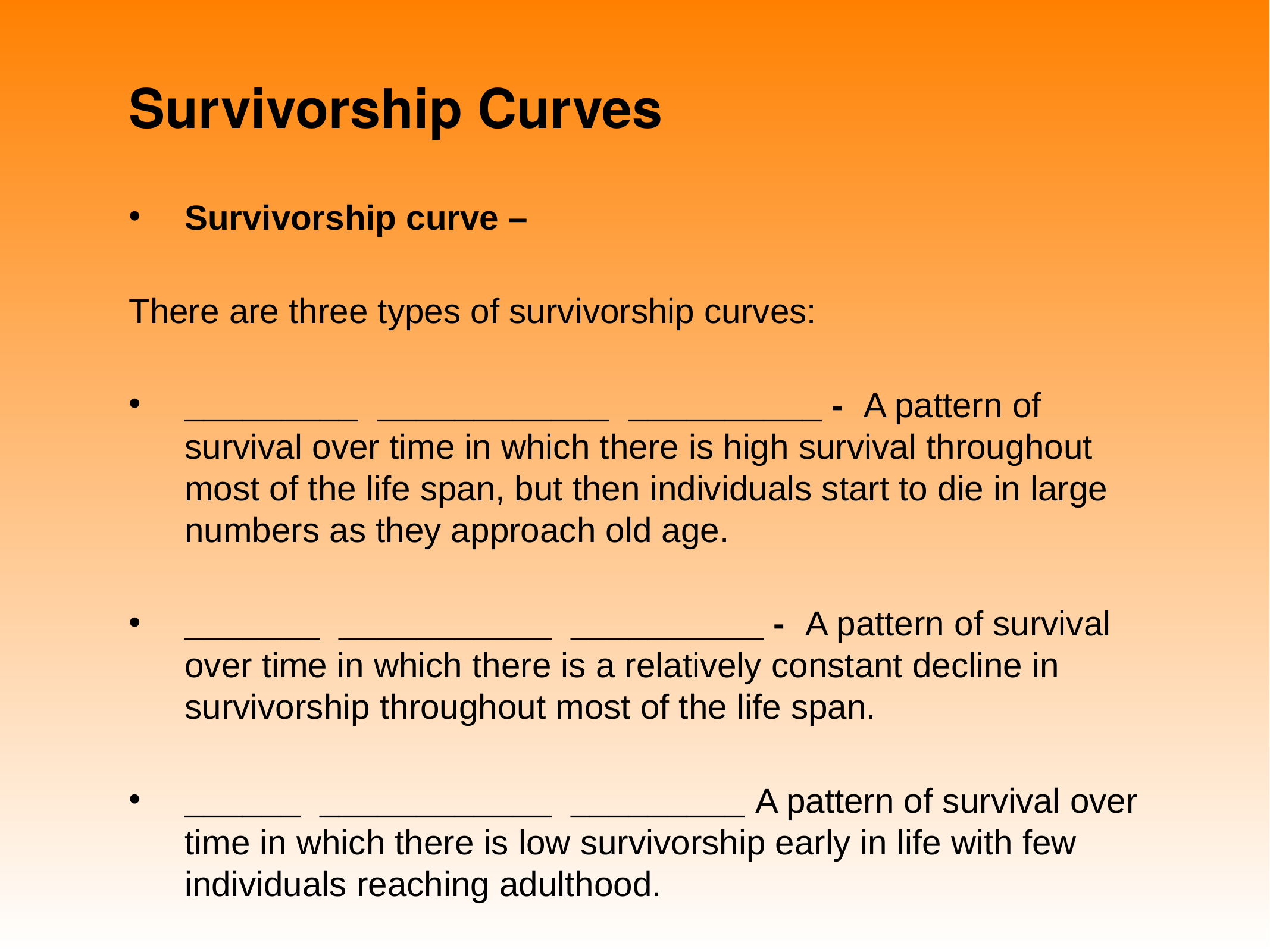

# Survivorship Curves
Survivorship curve –
There are three types of survivorship curves:
_________  ____________  __________ -  A pattern of survival over time in which there is high survival throughout most of the life span, but then individuals start to die in large numbers as they approach old age.
_______  ___________  __________ -  A pattern of survival over time in which there is a relatively constant decline in survivorship throughout most of the life span.
______  ____________  _________ A pattern of survival over time in which there is low survivorship early in life with few individuals reaching adulthood.